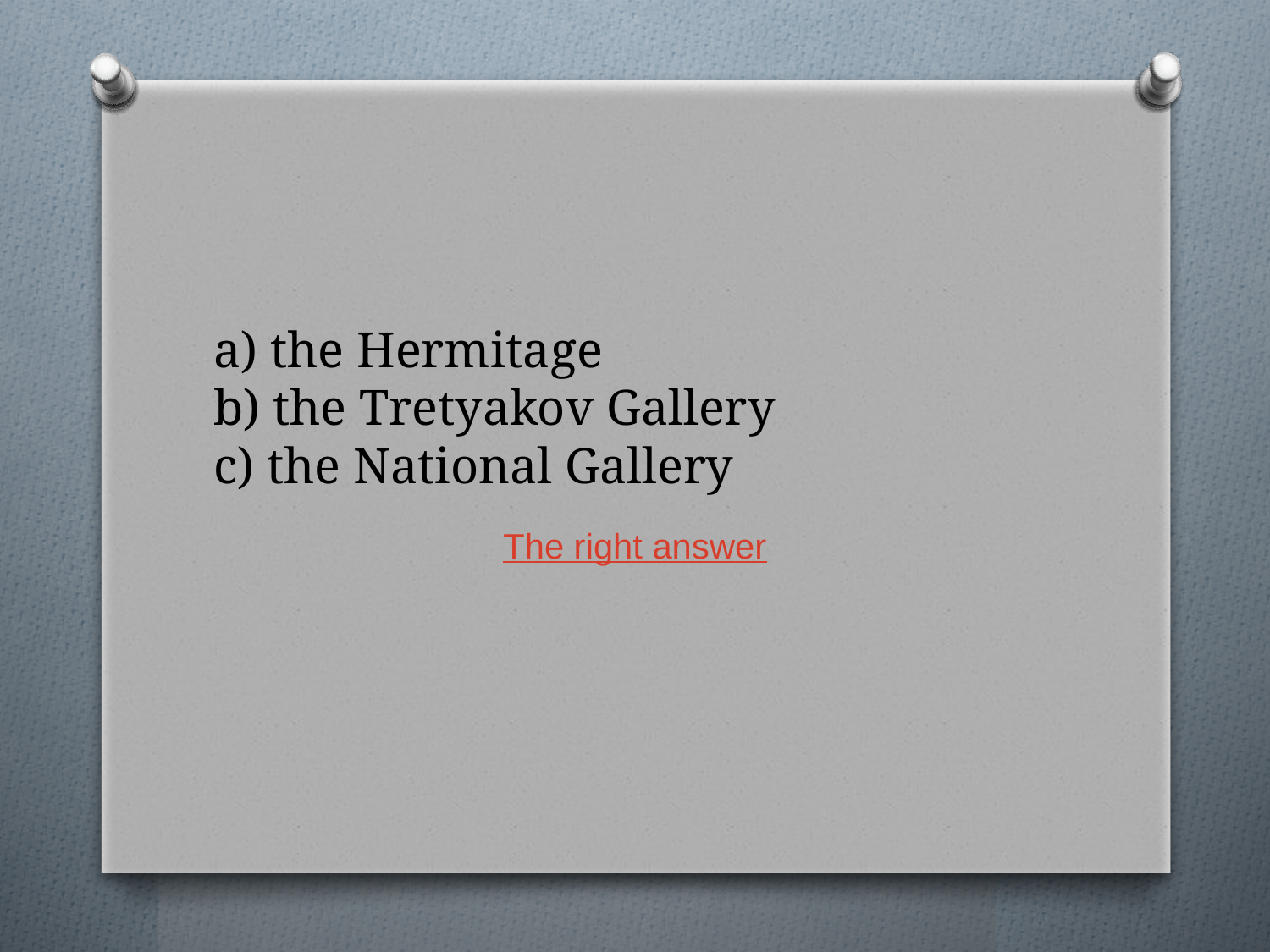

# a) the Hermitage b) the Tretyakov Gallery c) the National Gallery
The right answer